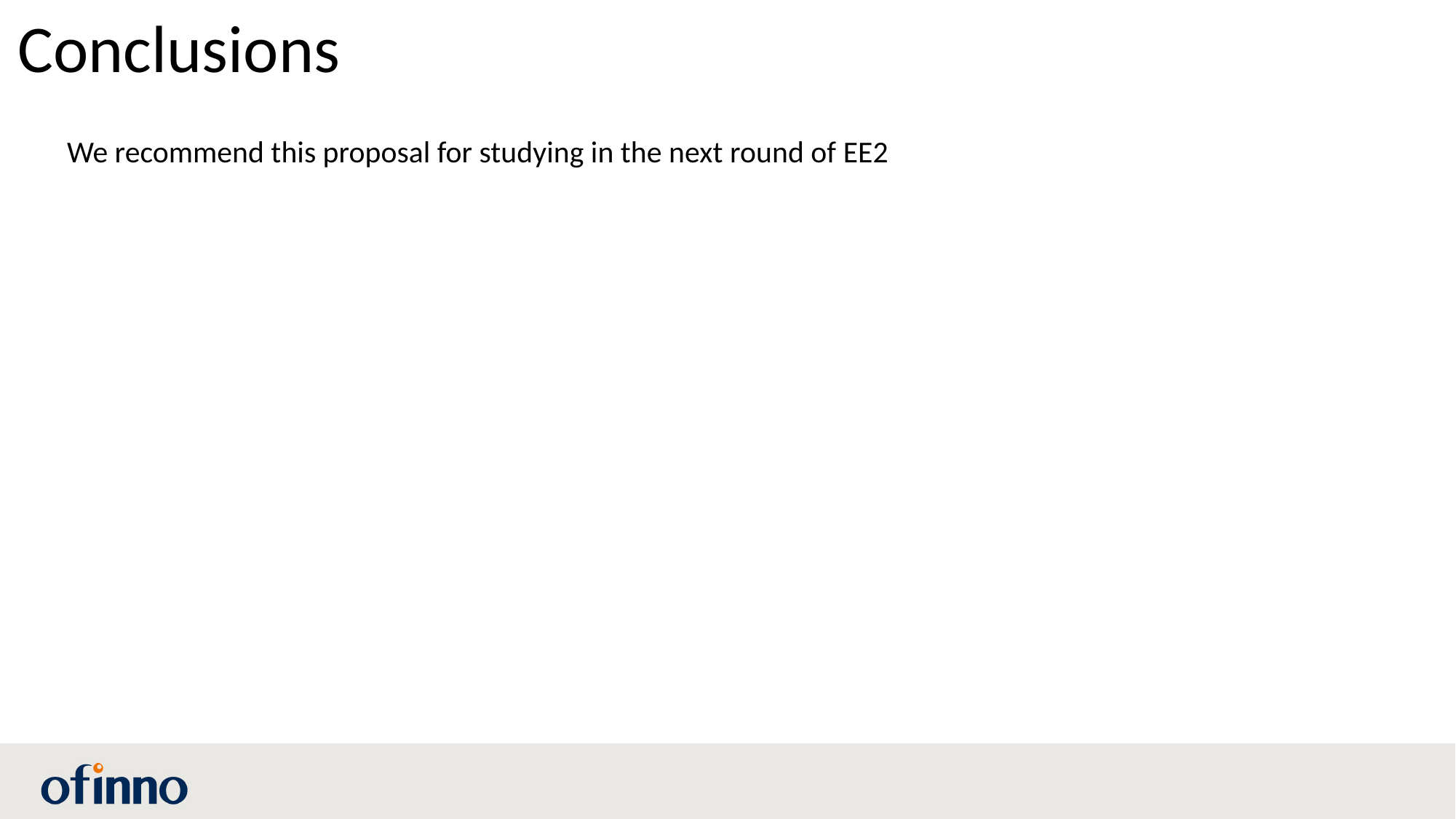

# Conclusions
We recommend this proposal for studying in the next round of EE2